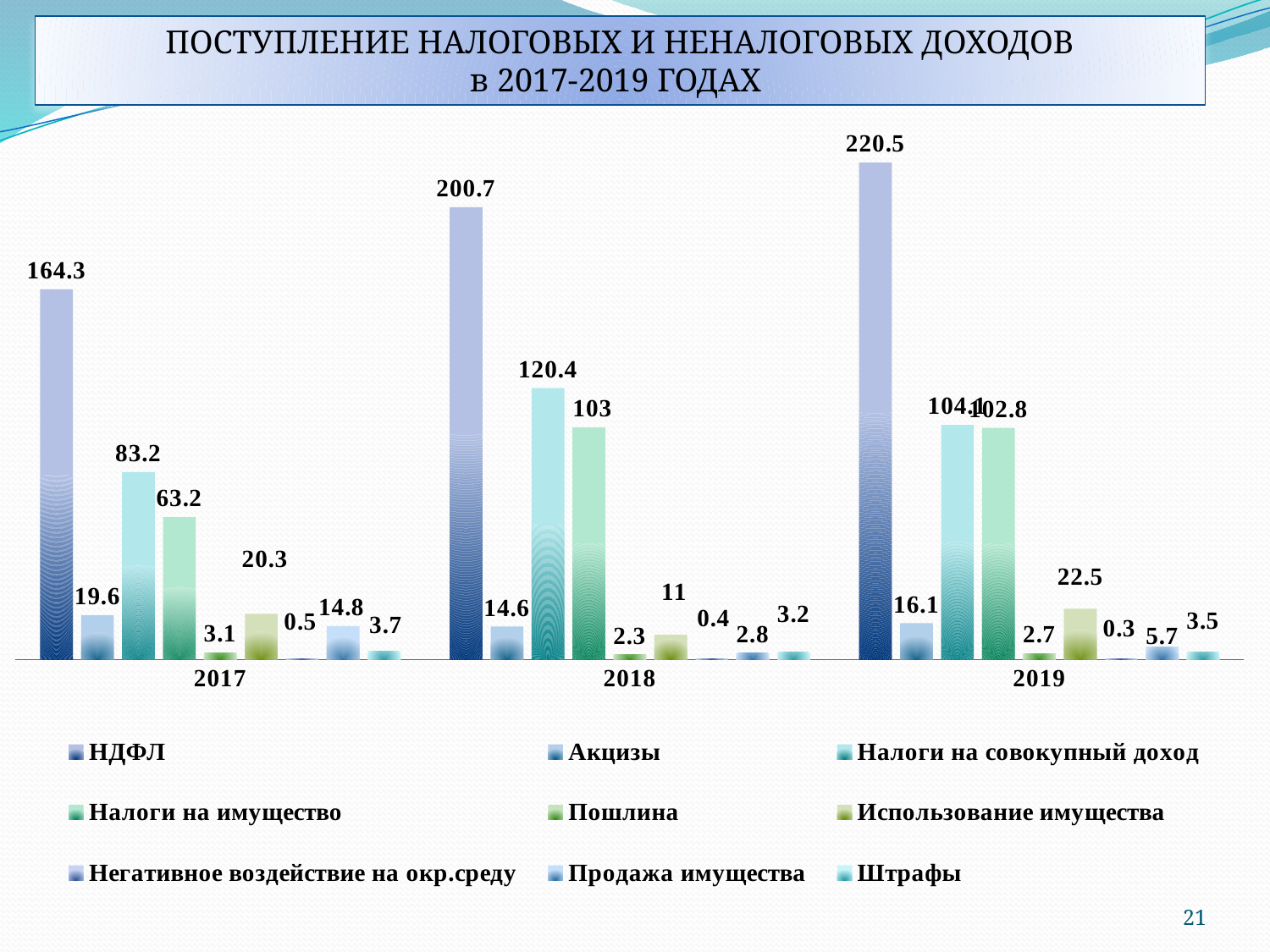

ПОСТУПЛЕНИЕ НАЛОГОВЫХ И НЕНАЛОГОВЫХ ДОХОДОВ
в 2017-2019 ГОДАХ

### Chart

| Category | НДФЛ | Акцизы | Налоги на совокупный доход | Налоги на имущество | Пошлина | Использование имущества | Негативное воздействие на окр.среду | Продажа имущества | Штрафы |
|---|---|---|---|---|---|---|---|---|---|
| 2017 | 164.3 | 19.6 | 83.2 | 63.2 | 3.1 | 20.3 | 0.5 | 14.8 | 3.7 |
| 2018 | 200.7 | 14.6 | 120.4 | 103.0 | 2.3 | 11.0 | 0.4 | 2.8 | 3.2 |
| 2019 | 220.5 | 16.1 | 104.1 | 102.8 | 2.7 | 22.5 | 0.3 | 5.7 | 3.5 |
21